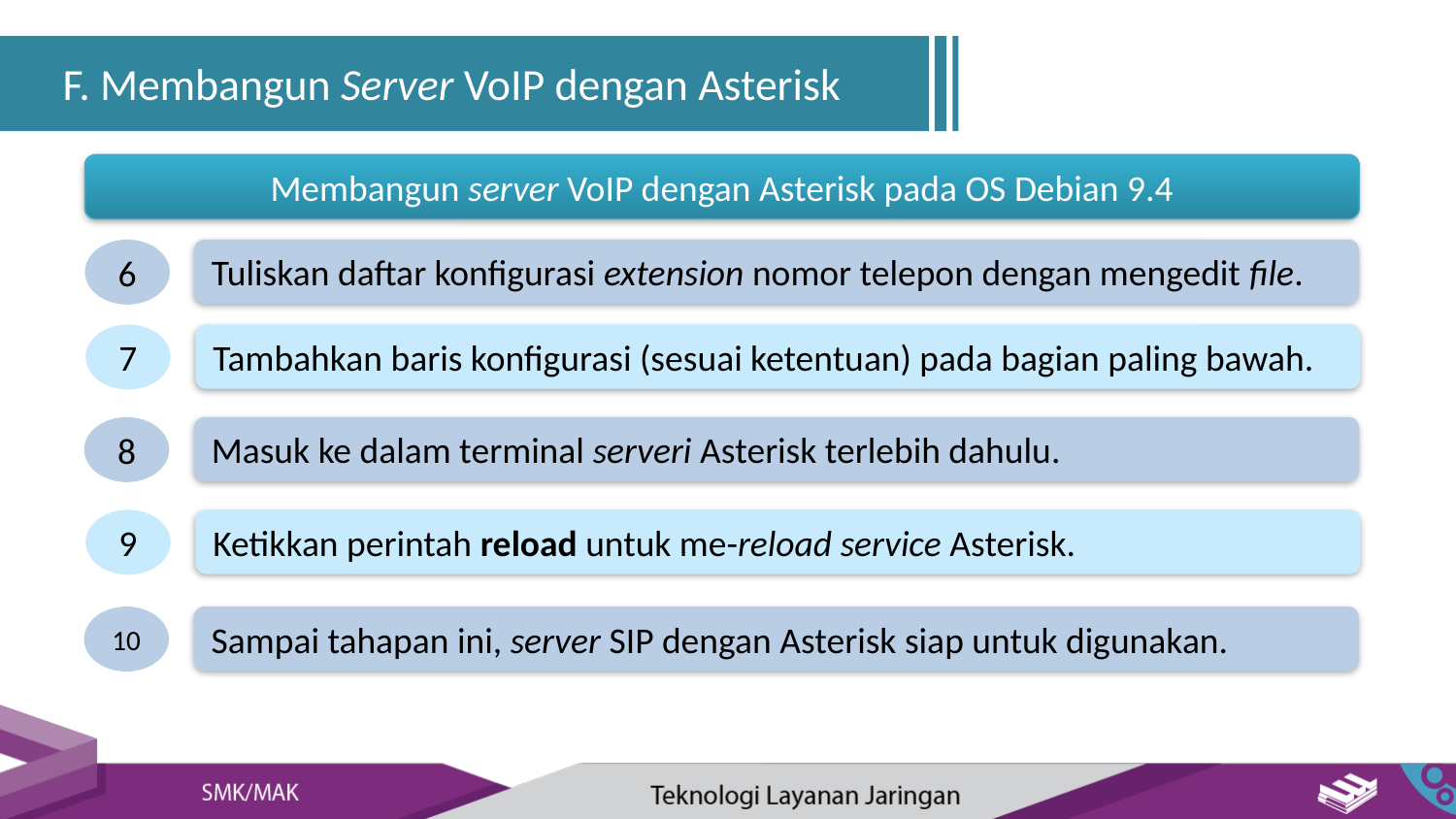

F. Membangun Server VoIP dengan Asterisk
Membangun server VoIP dengan Asterisk pada OS Debian 9.4
6
Tuliskan daftar konfigurasi extension nomor telepon dengan mengedit file.
7
Tambahkan baris konfigurasi (sesuai ketentuan) pada bagian paling bawah.
8
Masuk ke dalam terminal serveri Asterisk terlebih dahulu.
9
Ketikkan perintah reload untuk me-reload service Asterisk.
10
Sampai tahapan ini, server SIP dengan Asterisk siap untuk digunakan.